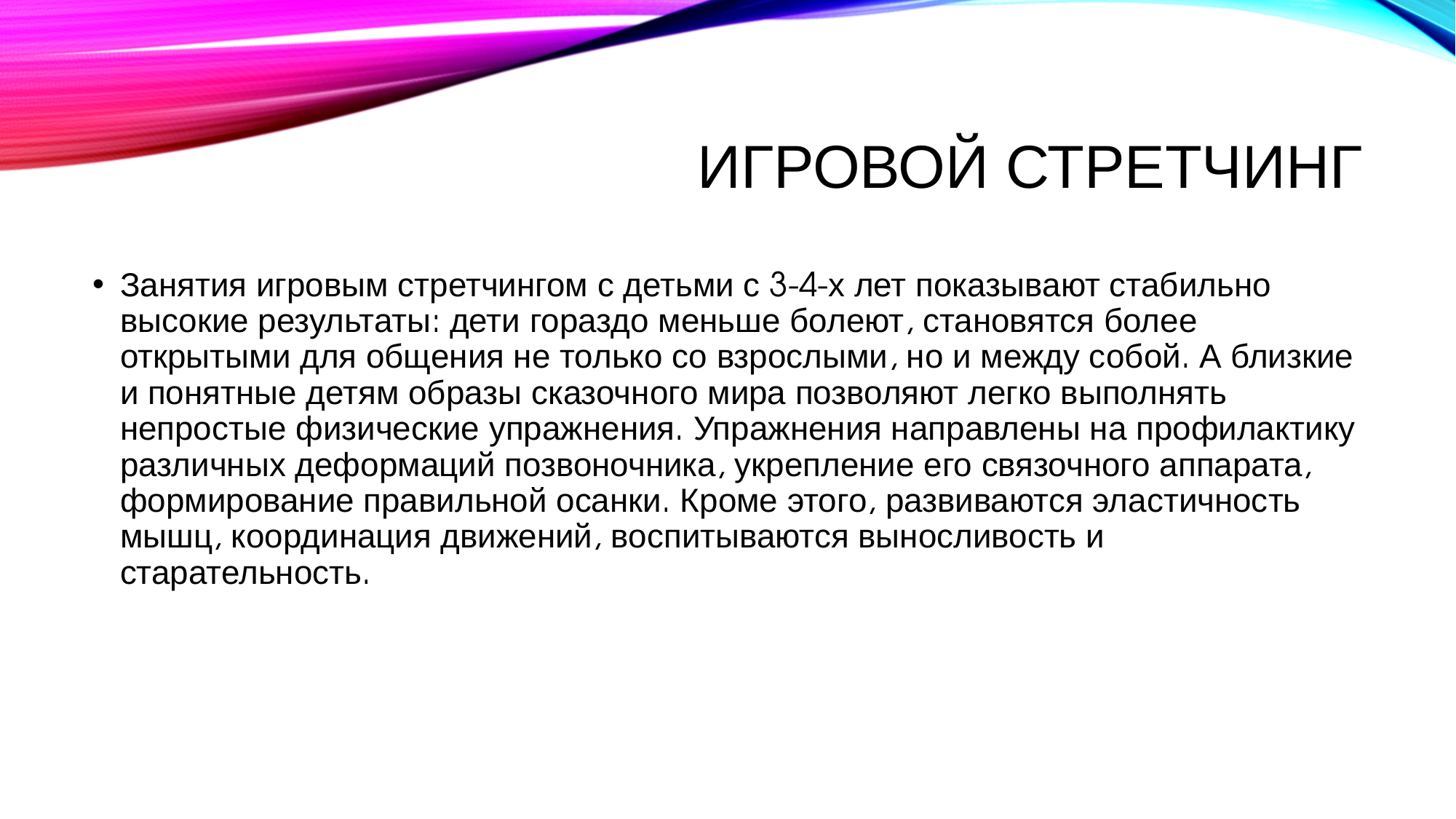

# ИГРОВОЙ СТРЕТЧИНГ
Занятия игровым стретчингом с детьми с 3-4-х лет показывают стабильно высокие результаты: дети гораздо меньше болеют, становятся более открытыми для общения не только со взрослыми, но и между собой. А близкие и понятные детям образы сказочного мира позволяют легко выполнять непростые физические упражнения. Упражнения направлены на профилактику различных деформаций позвоночника, укрепление его связочного аппарата, формирование правильной осанки. Кроме этого, развиваются эластичность мышц, координация движений, воспитываются выносливость и старательность.